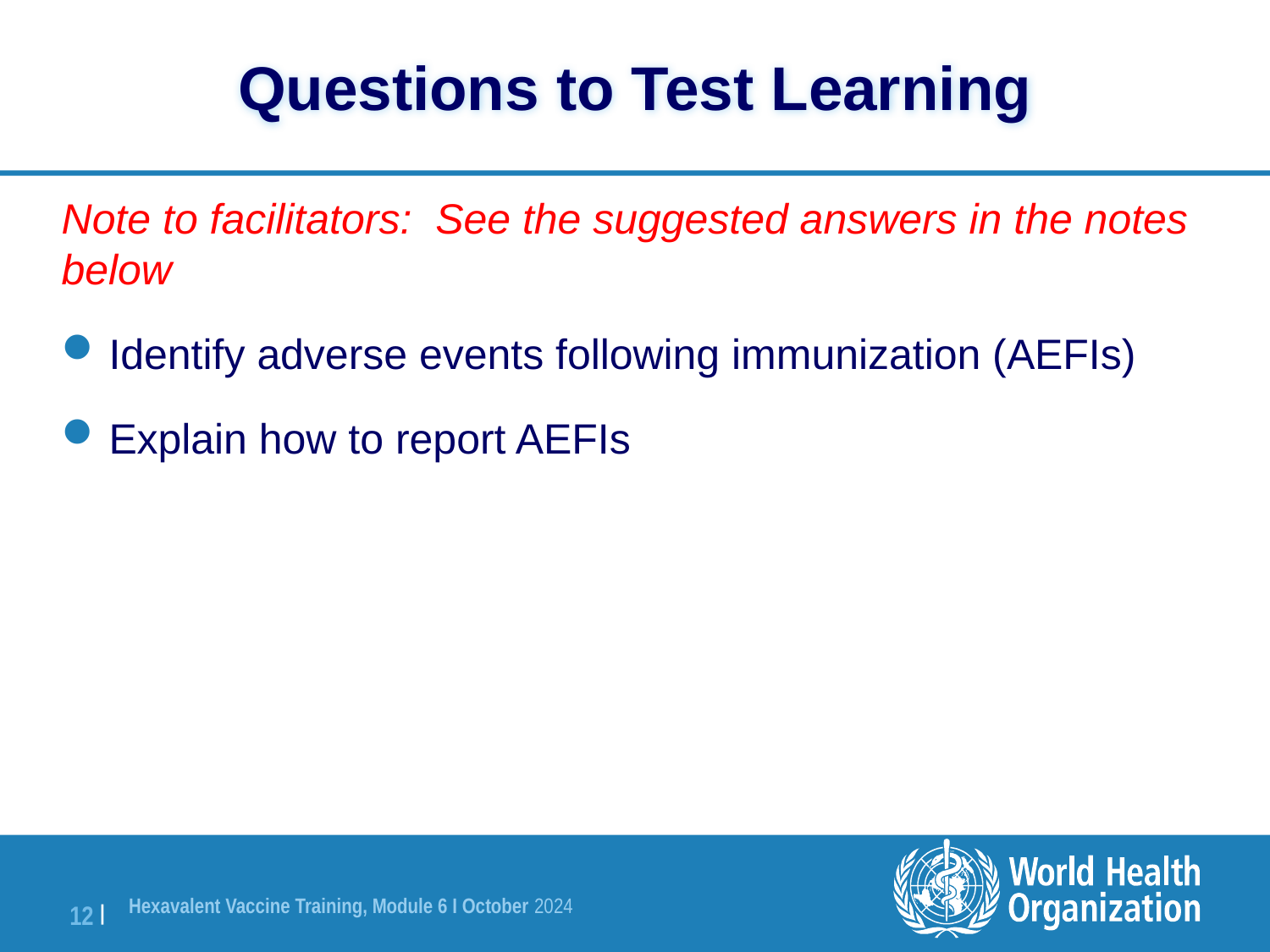

# Questions to Test Learning
Note to facilitators:  See the suggested answers in the notes below
Identify adverse events following immunization (AEFIs)
Explain how to report AEFIs